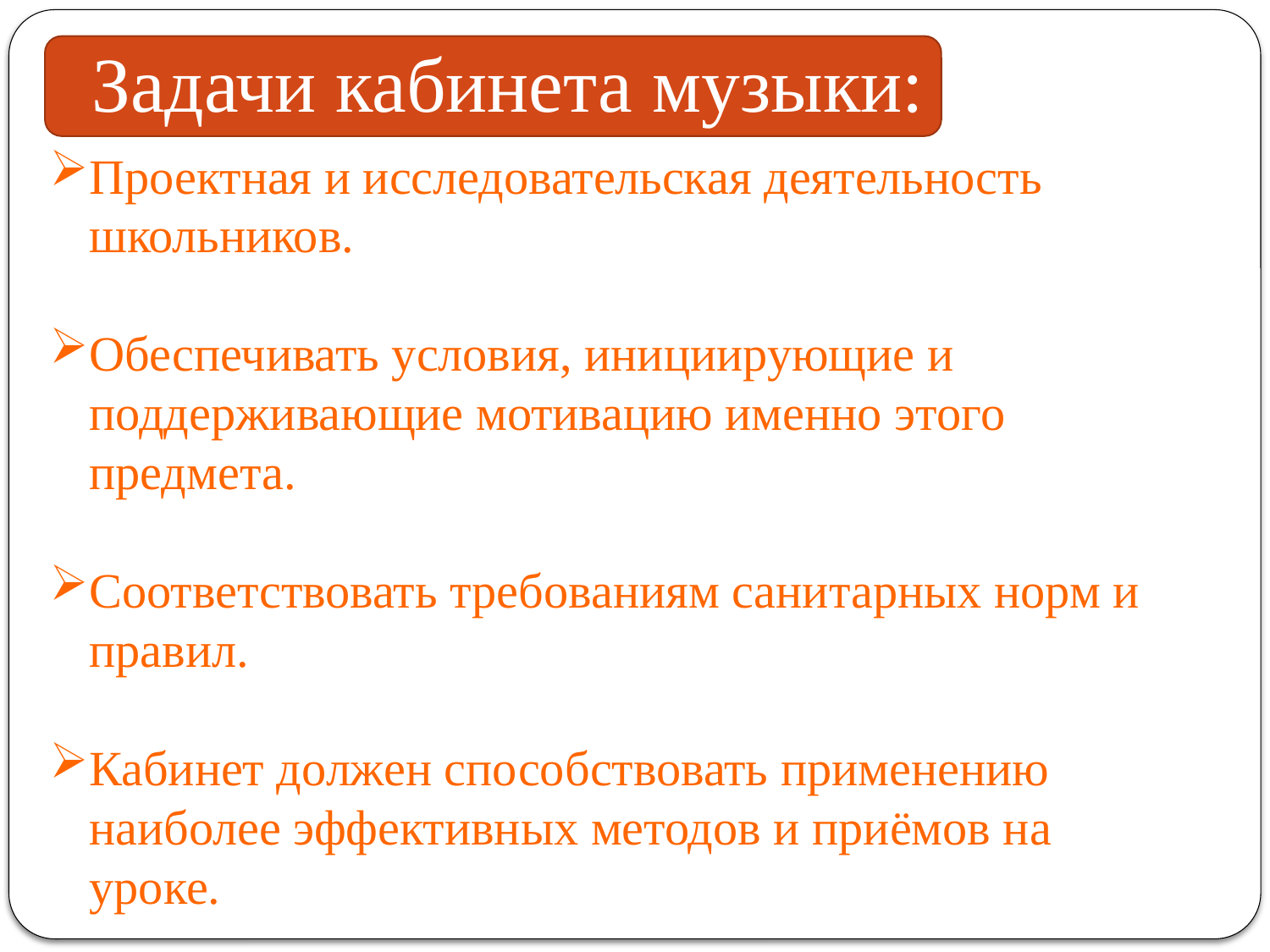

Задачи кабинета музыки:

Проектная и исследовательская деятельность школьников.

Обеспечивать условия, инициирующие и поддерживающие мотивацию именно этого предмета.

Соответствовать требованиям санитарных норм и правил.

Кабинет должен способствовать применению наиболее эффективных методов и приёмов на уроке.